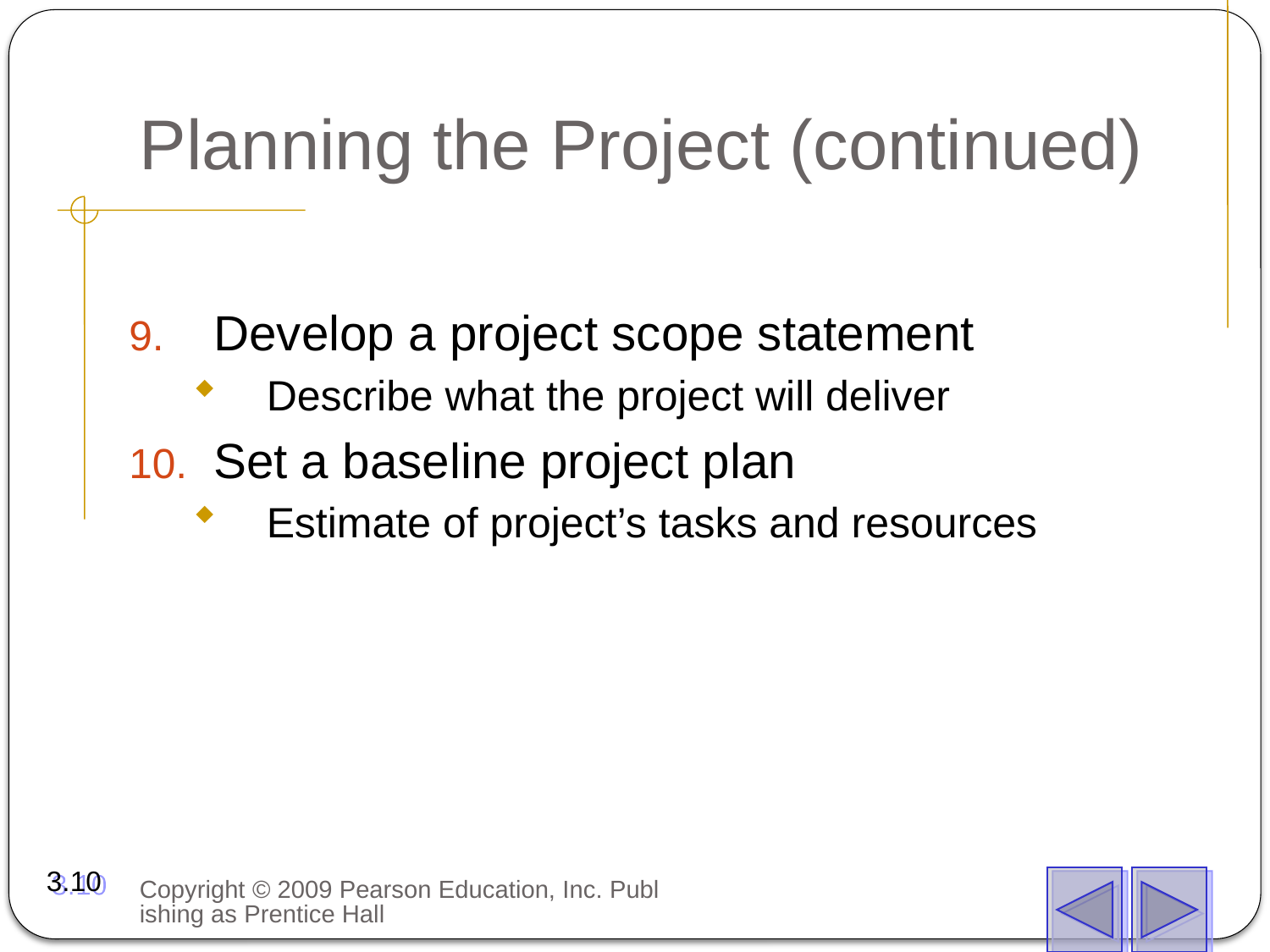

# Planning the Project (continued)

Develop a project scope statement
Describe what the project will deliver
Set a baseline project plan
Estimate of project’s tasks and resources
3.10
Copyright © 2009 Pearson Education, Inc. Publishing as Prentice Hall